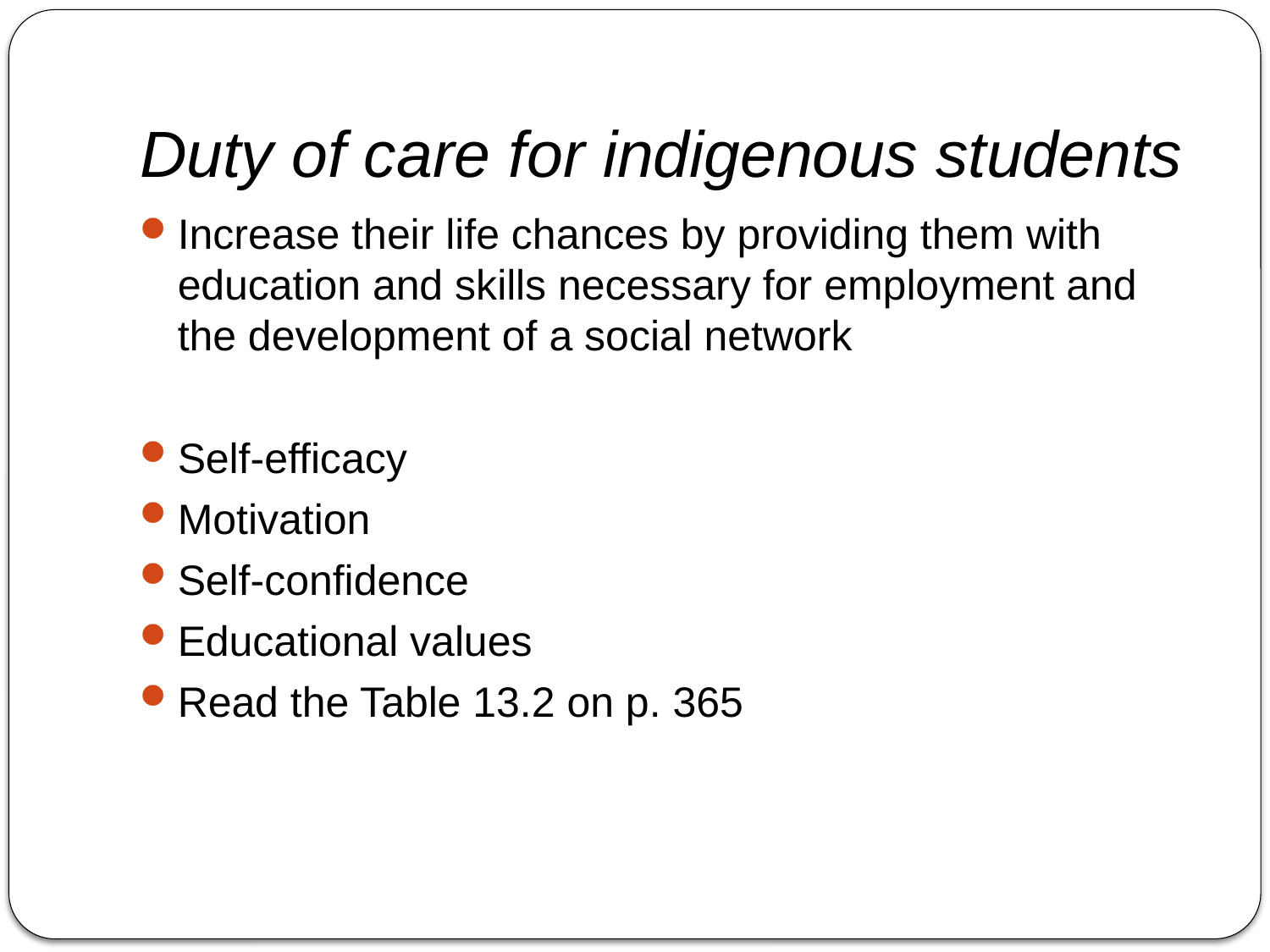

# Duty of care for indigenous students
Increase their life chances by providing them with education and skills necessary for employment and the development of a social network
 summary ~
Self-efficacy
Motivation
Self-confidence
Educational values
Read the Table 13.2 on p. 365